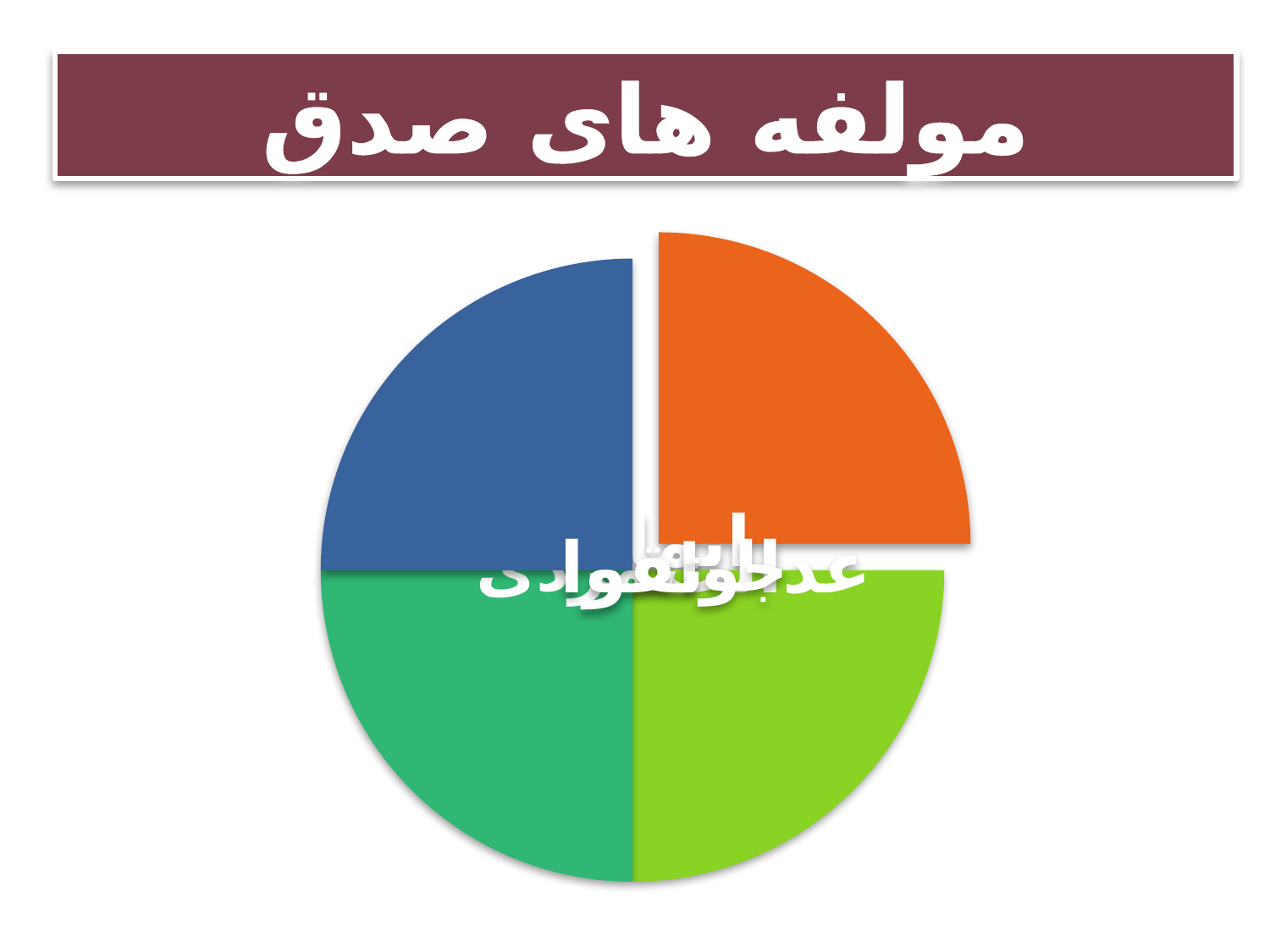

مولفه های صدق
ایمان
عدالت خواهی
جوانمردی
تقوا